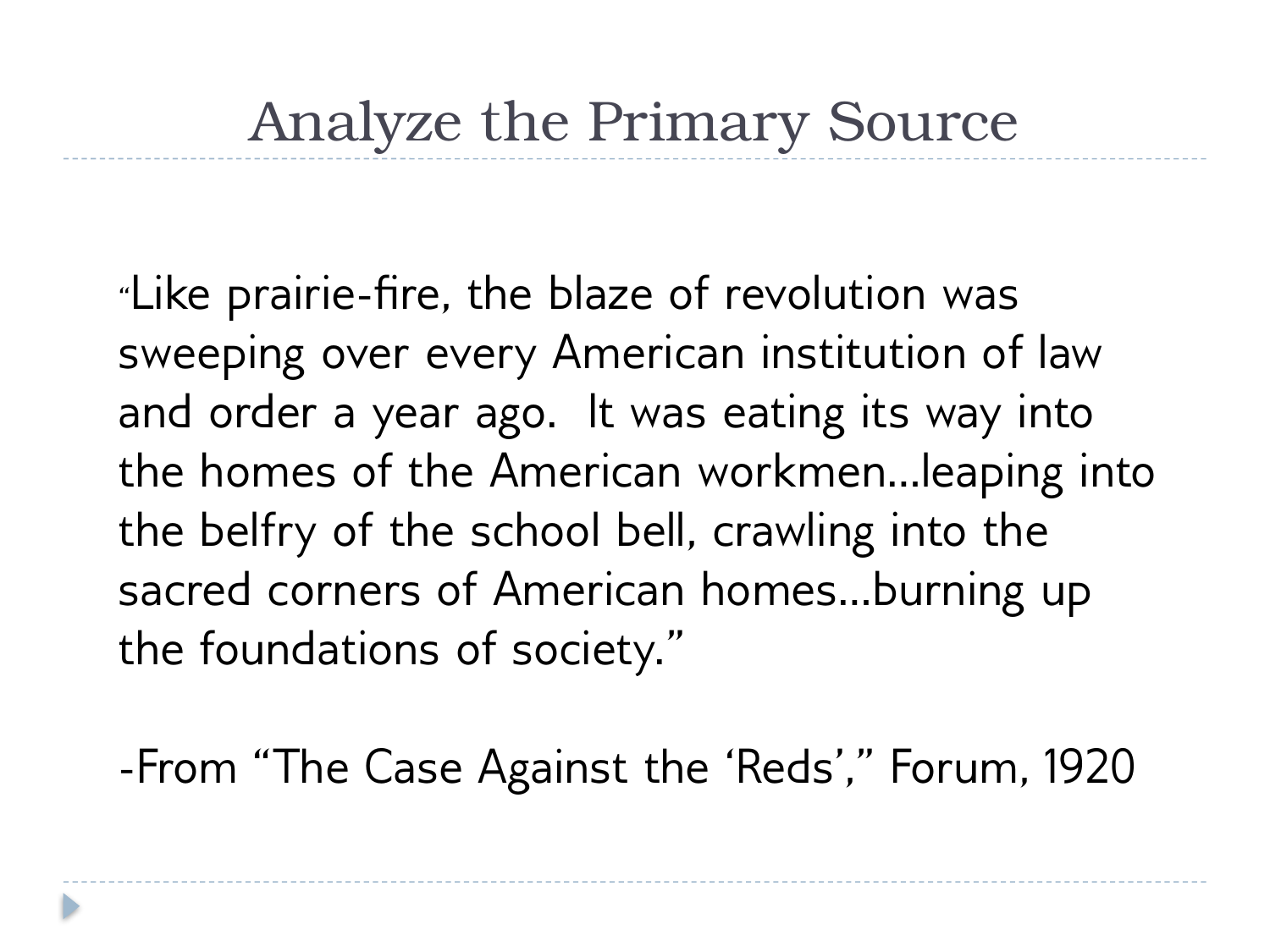

# Analyze the Primary Source
“Like prairie-fire, the blaze of revolution was sweeping over every American institution of law and order a year ago.  It was eating its way into the homes of the American workmen…leaping into the belfry of the school bell, crawling into the sacred corners of American homes…burning up the foundations of society.”

-From “The Case Against the ‘Reds’,” Forum, 1920